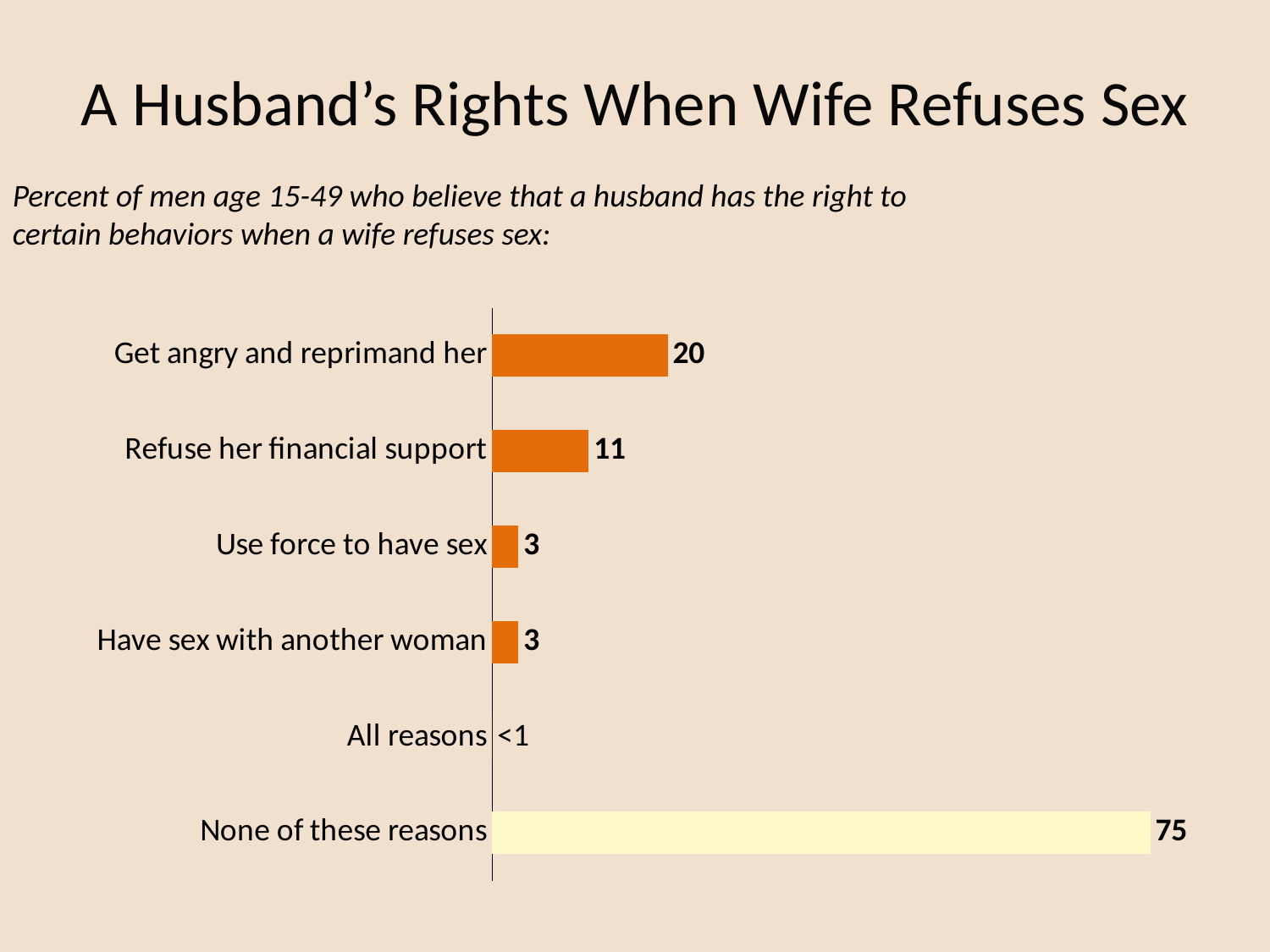

# A Husband’s Rights When Wife Refuses Sex
Percent of men age 15-49 who believe that a husband has the right to certain behaviors when a wife refuses sex:

### Chart

| Category | Series 1 |
|---|---|
| None of these reasons | 75.0 |
| All reasons | 0.0 |
| Have sex with another woman | 3.0 |
| Use force to have sex | 3.0 |
| Refuse her financial support | 11.0 |
| Get angry and reprimand her | 20.0 |